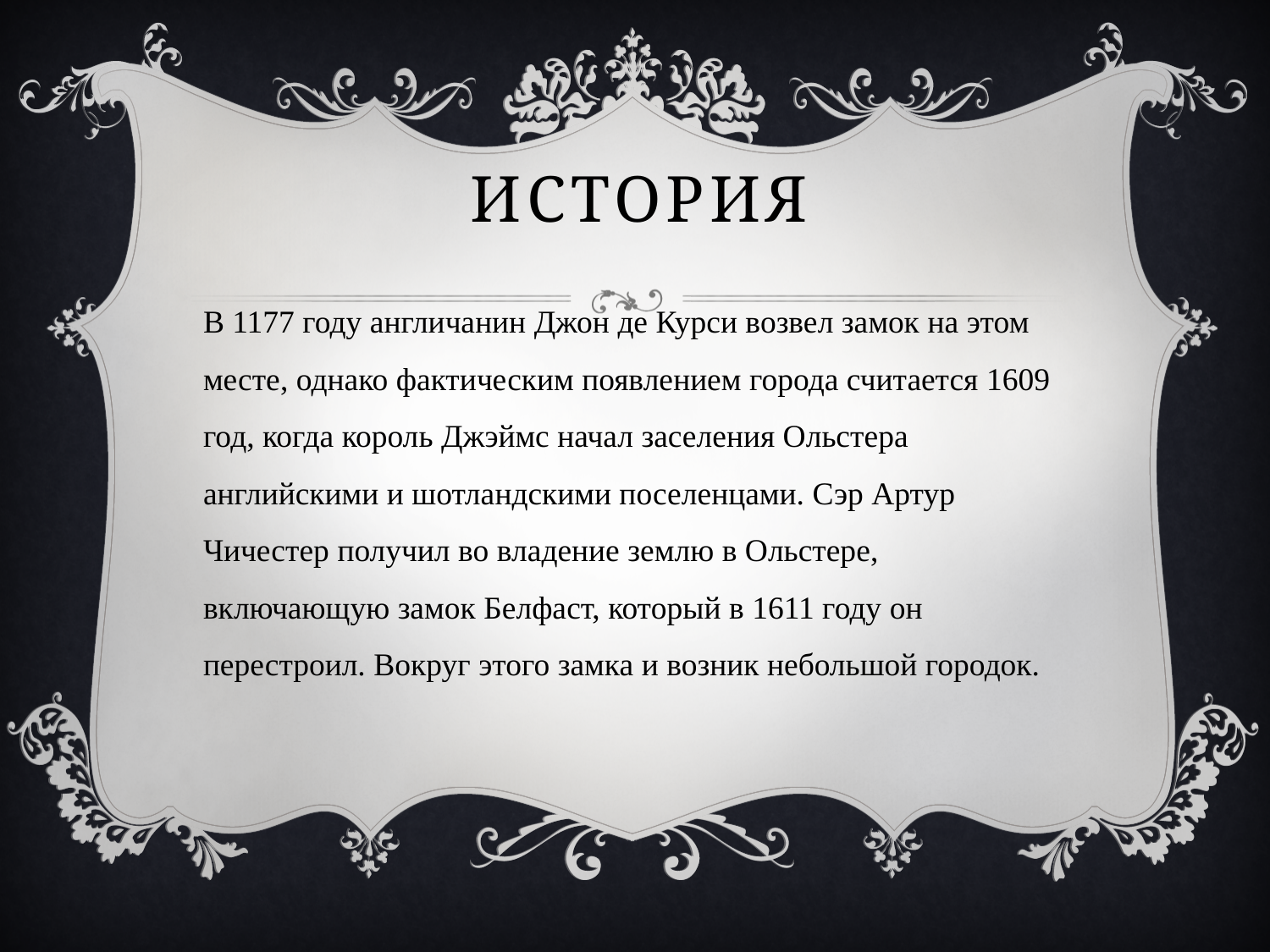

# История
В 1177 году англичанин Джон де Курси возвел замок на этом месте, однако фактическим появлением города считается 1609 год, когда король Джэймс начал заселения Ольстера английскими и шотландскими поселенцами. Сэр Артур Чичестер получил во владение землю в Ольстере, включающую замок Белфаст, который в 1611 году он перестроил. Вокруг этого замка и возник небольшой городок.